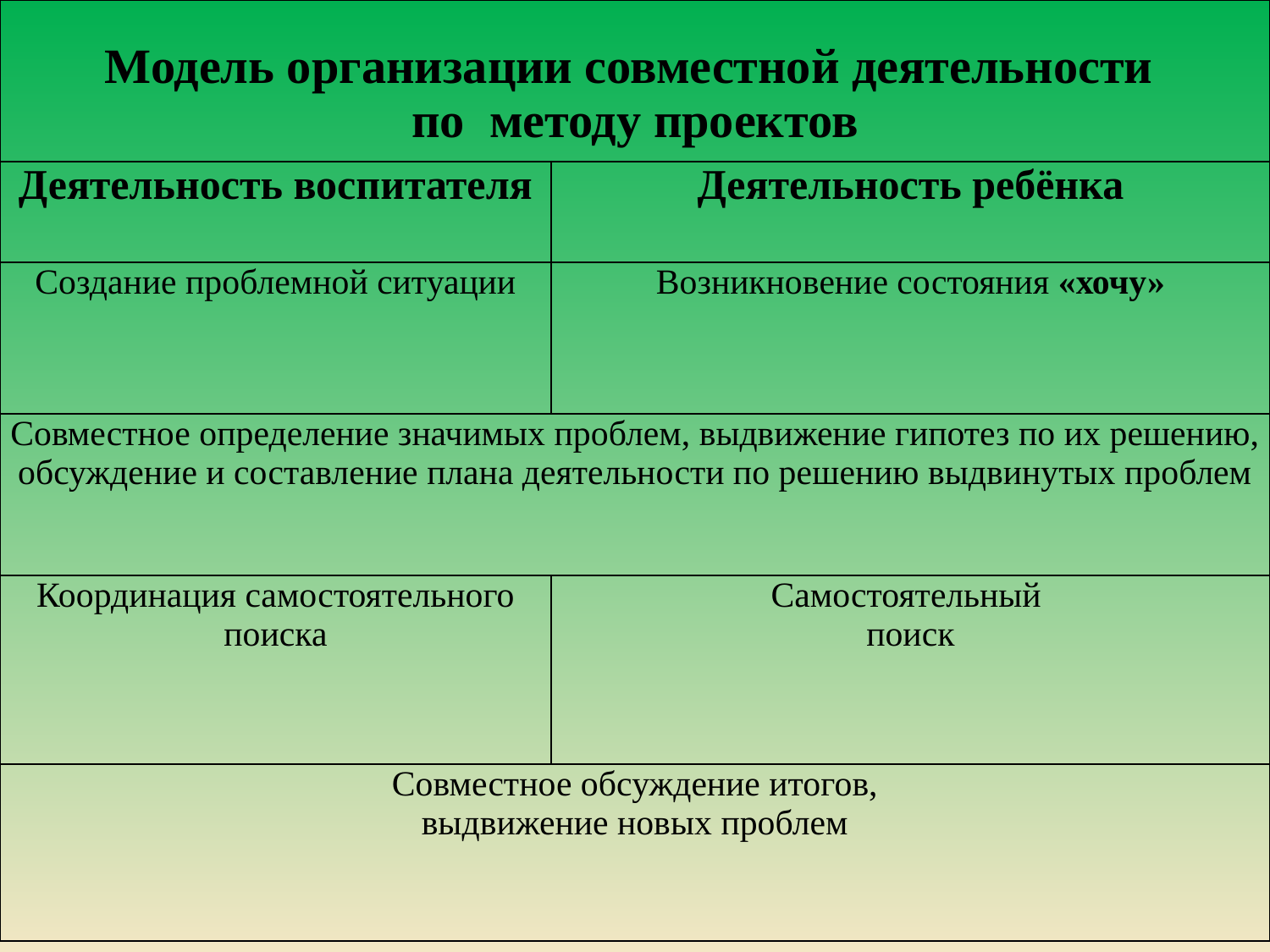

| Модель организации совместной деятельности по методу проектов |  |
| --- | --- |
| Деятельность воспитателя | Деятельность ребёнка |
| Создание проблемной ситуации | Возникновение состояния «хочу» |
| Совместное определение значимых проблем, выдвижение гипотез по их решению, обсуждение и составление плана деятельности по решению выдвинутых проблем |  |
| Координация самостоятельного поиска | Самостоятельный поиск |
| Совместное обсуждение итогов, выдвижение новых проблем |  |
#